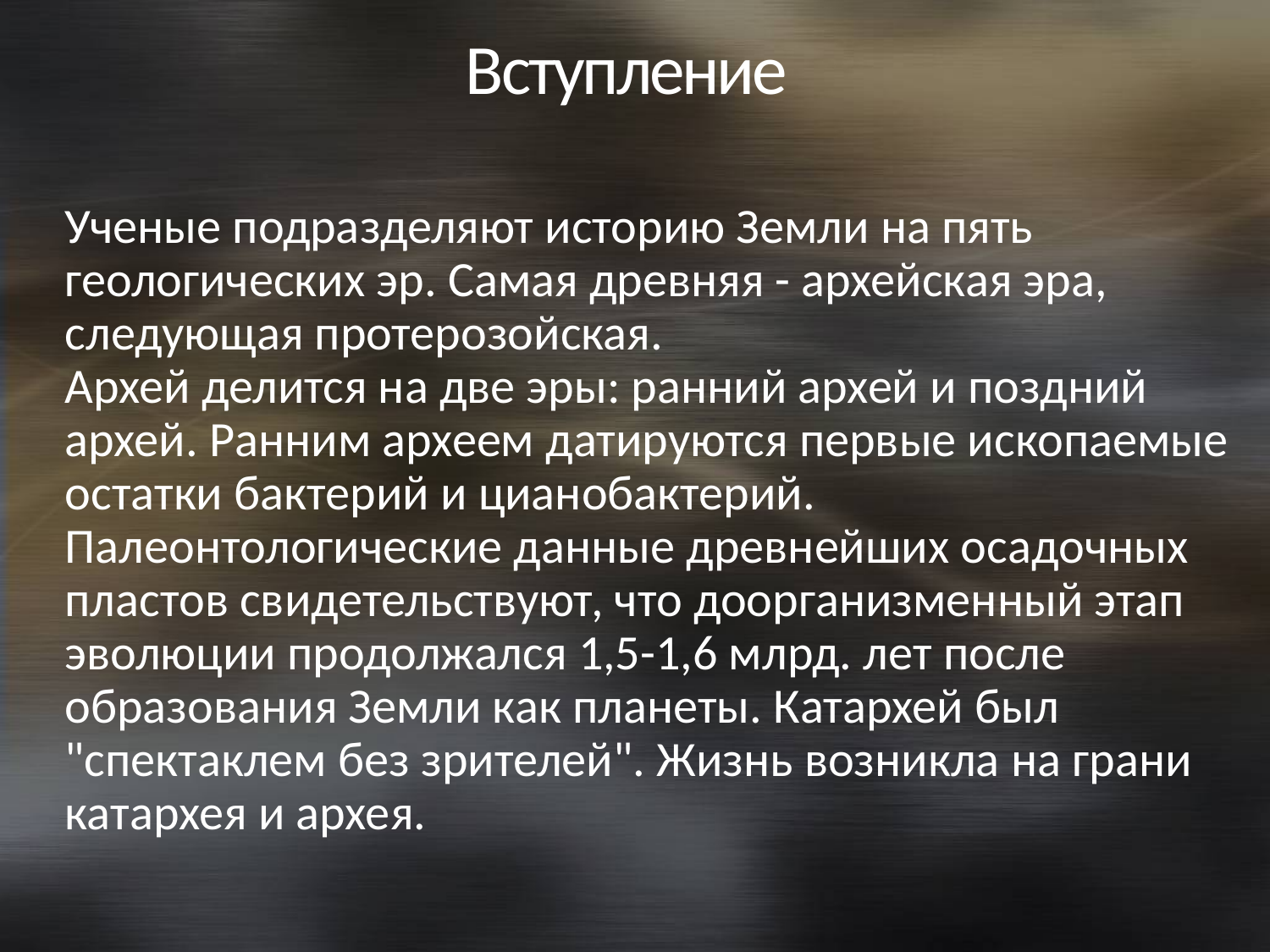

# Вступление
Ученые подразделяют историю Земли на пять геологических эр. Самая древняя - архейская эра, следующая протерозойская.
Архей делится на две эры: ранний архей и поздний архей. Ранним археем датируются первые ископаемые остатки бактерий и цианобактерий.
Палеонтологические данные древнейших осадочных пластов свидетельствуют, что доорганизменный этап эволюции продолжался 1,5-1,6 млрд. лет после образования Земли как планеты. Катархей был "спектаклем без зрителей". Жизнь возникла на грани катархея и архея.